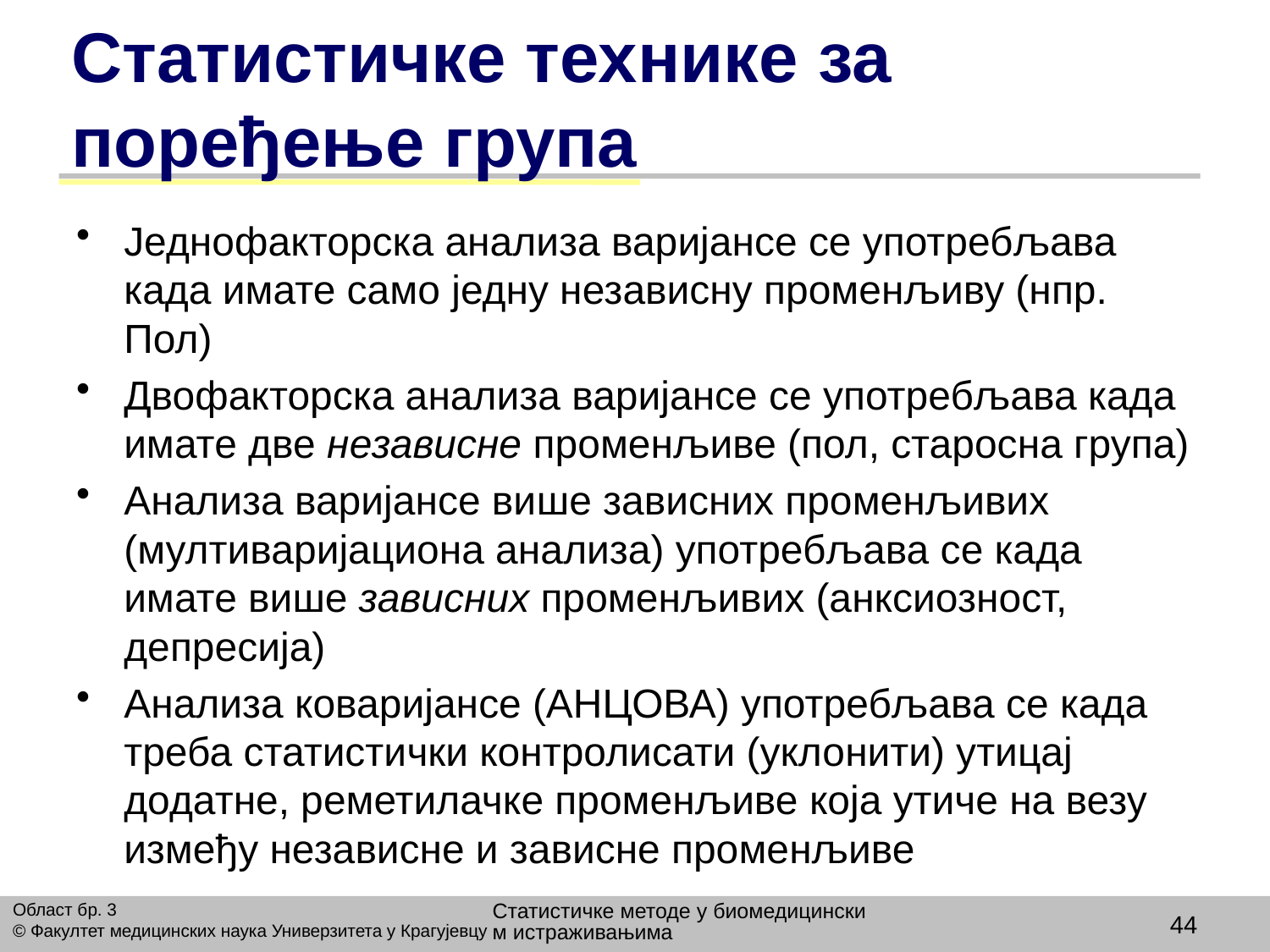

# Статистичке технике за поређење група
Једнофакторска анализа варијансе се употребљава када имате само једну независну променљиву (нпр. Пол)
Двофакторска анализа варијансе се употребљава када имате две независне променљиве (пол, старосна група)
Анализа варијансе више зависних променљивих (мултиваријациона анализа) употребљава се када имате више зависних променљивих (анксиозност, депресија)
Анализа коваријансе (АНЦОВА) употребљава се када треба статистички контролисати (уклонити) утицај додатне, реметилачке променљиве која утиче на везу између независне и зависне променљиве
Статистичке методе у биомедицинским истраживањима
Област бр. 3
© Факултет медицинских наука Универзитета у Крагујевцу
44